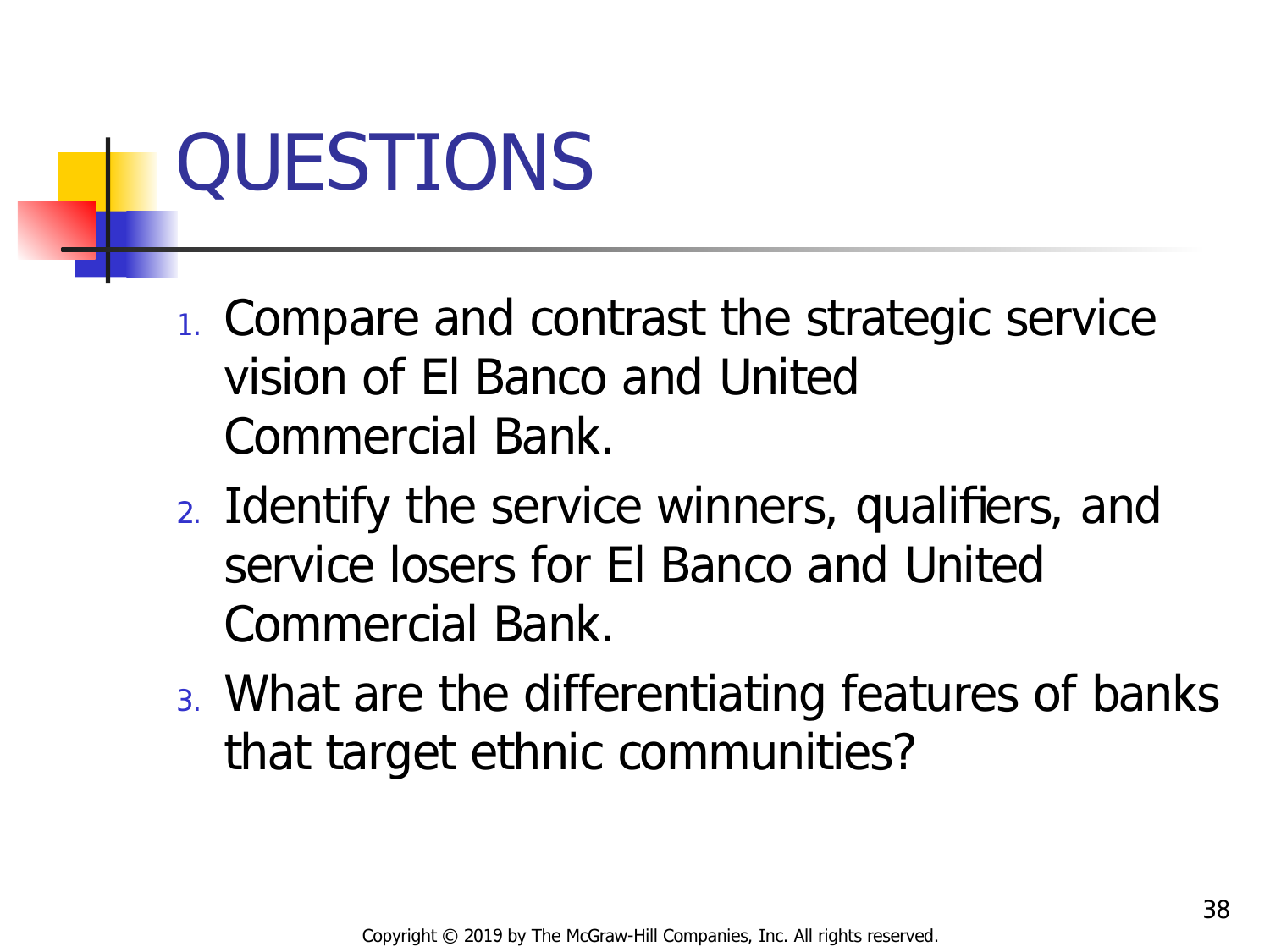

# QUESTIONS
Compare and contrast the strategic service vision of El Banco and United
Commercial Bank.
Identify the service winners, qualifiers, and service losers for El Banco and United Commercial Bank.
What are the differentiating features of banks that target ethnic communities?
38
Copyright © 2019 by The McGraw-Hill Companies, Inc. All rights reserved.